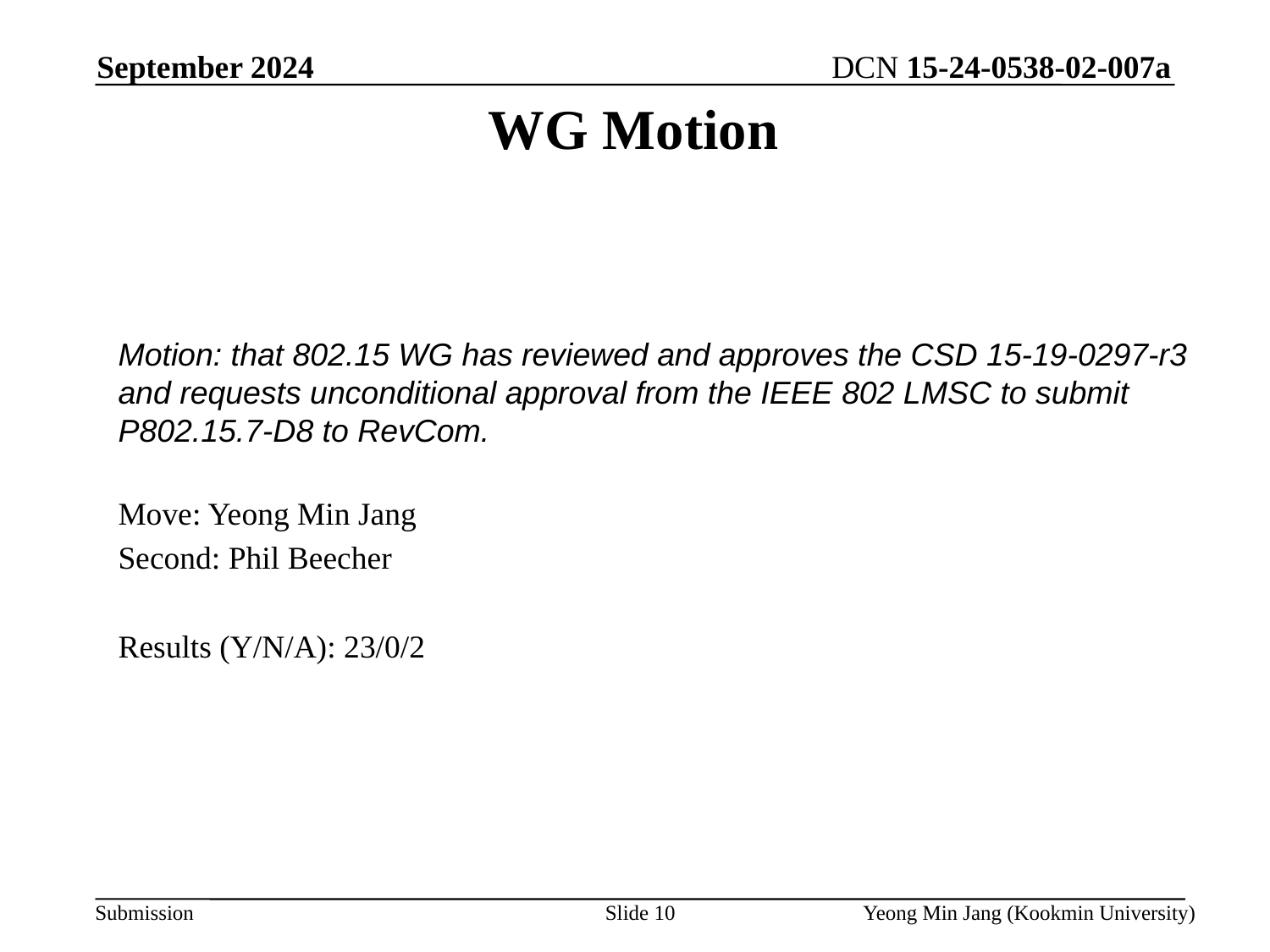

September 2024
# WG Motion
Motion: that 802.15 WG has reviewed and approves the CSD 15-19-0297-r3 and requests unconditional approval from the IEEE 802 LMSC to submit P802.15.7-D8 to RevCom.

Move: Yeong Min Jang
Second: Phil Beecher

Results (Y/N/A): 23/0/2
Slide 10
Yeong Min Jang (Kookmin University)